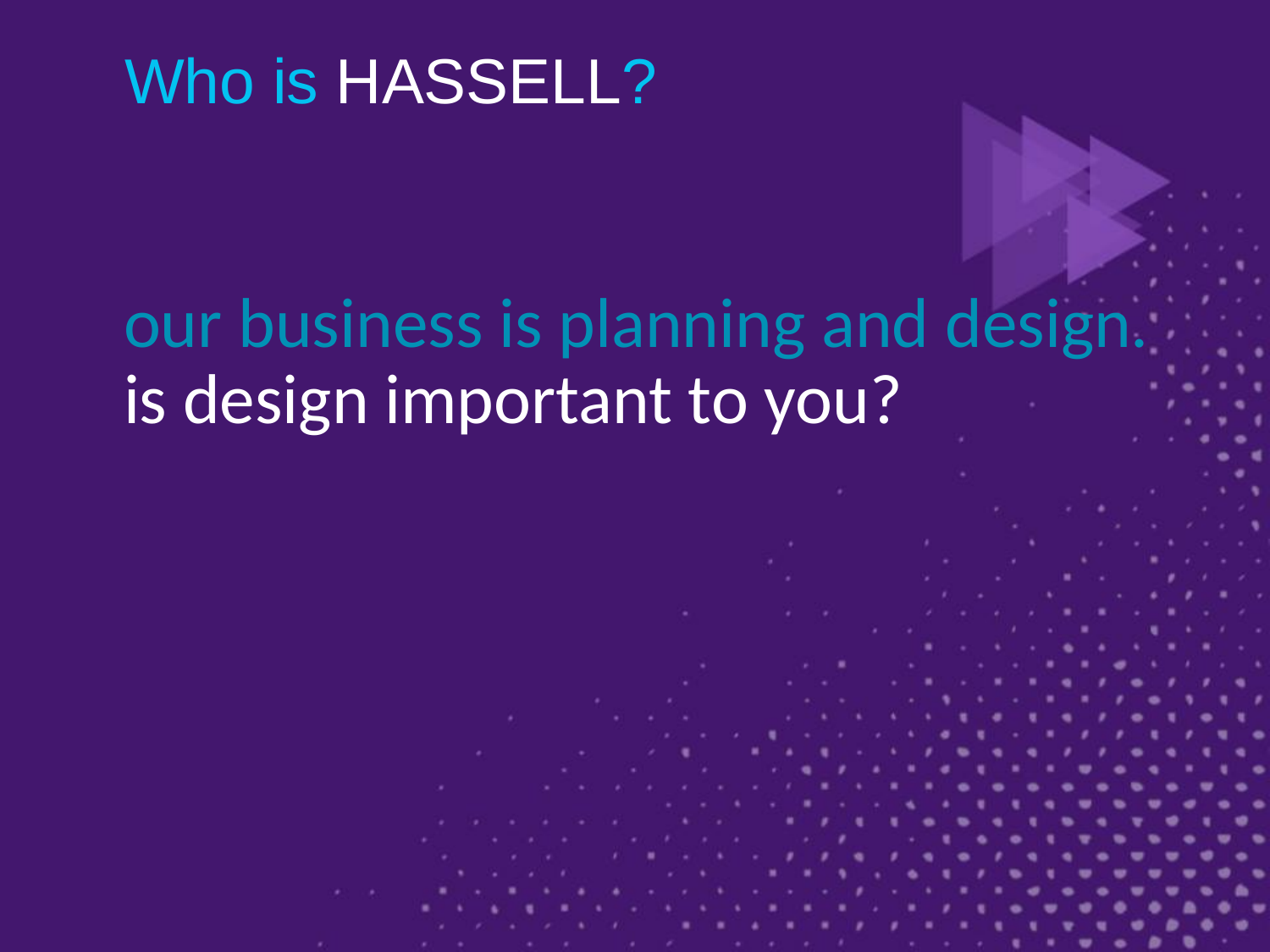

# Who is HASSELL?

our business is planning and design.
is design important to you?